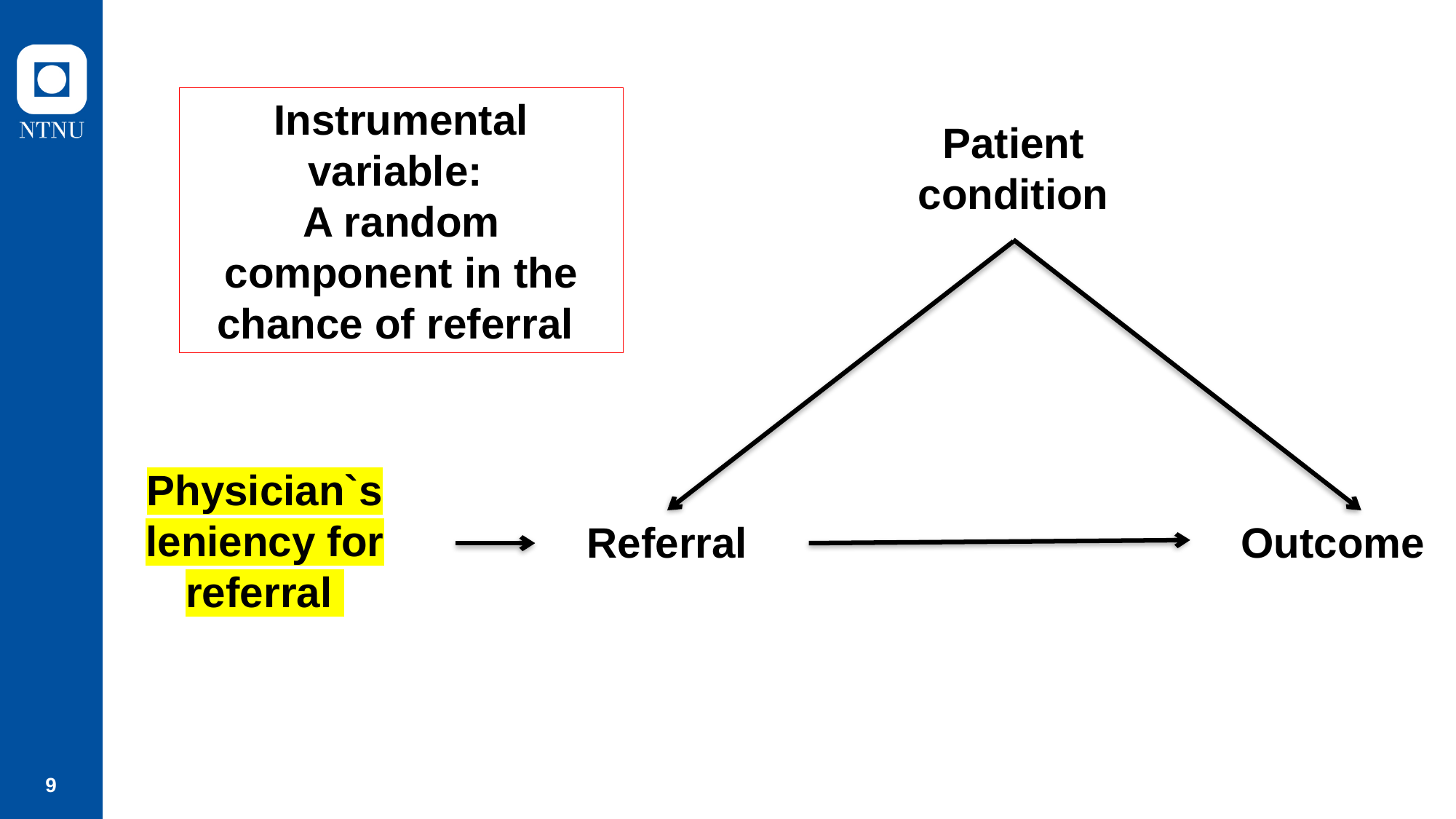

Instrumental variable:
A random component in the chance of referral
Patient condition
Physician`s leniency for referral

Referral
Outcome